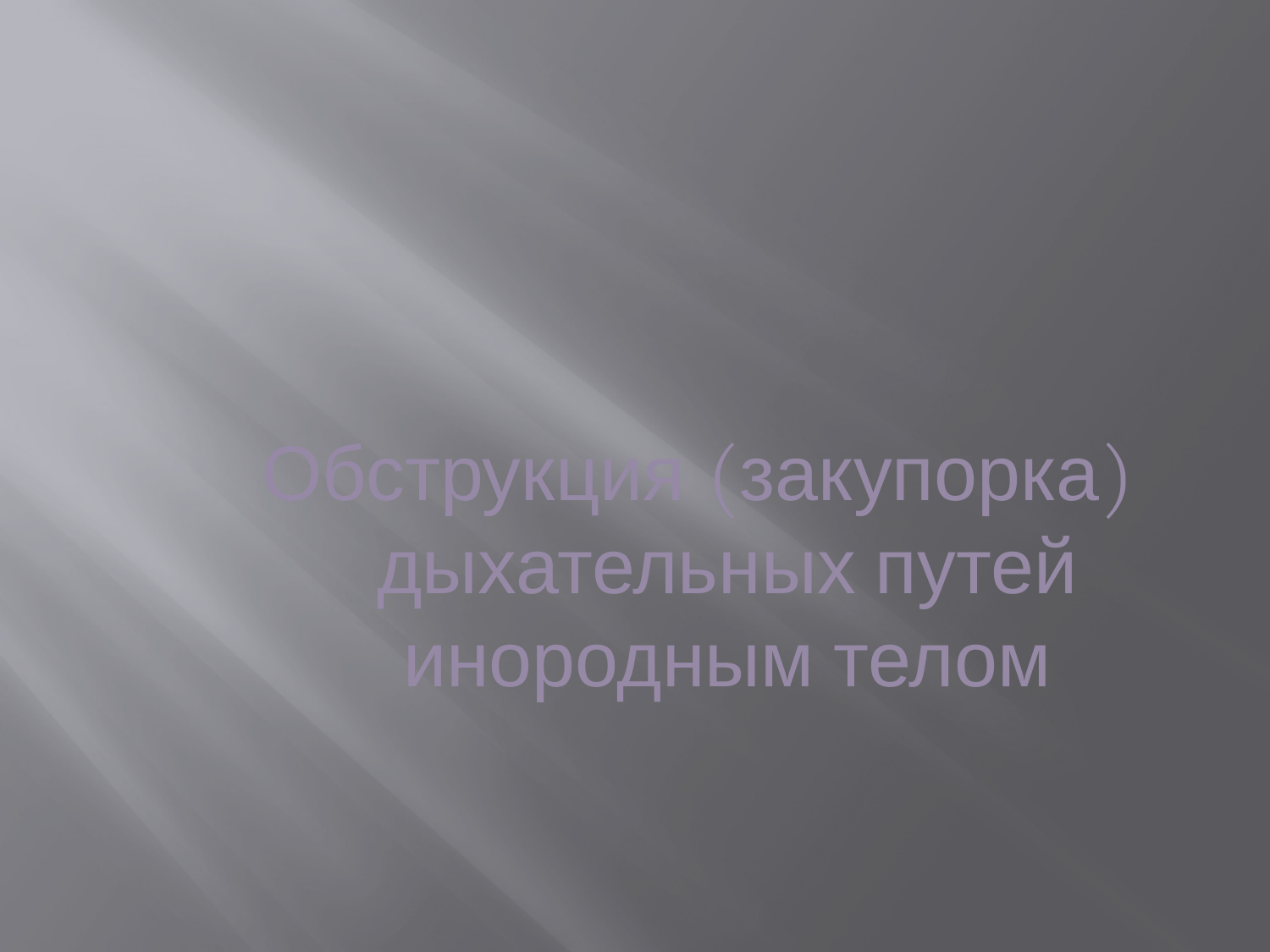

#
Обструкция (закупорка) дыхательных путей инородным телом